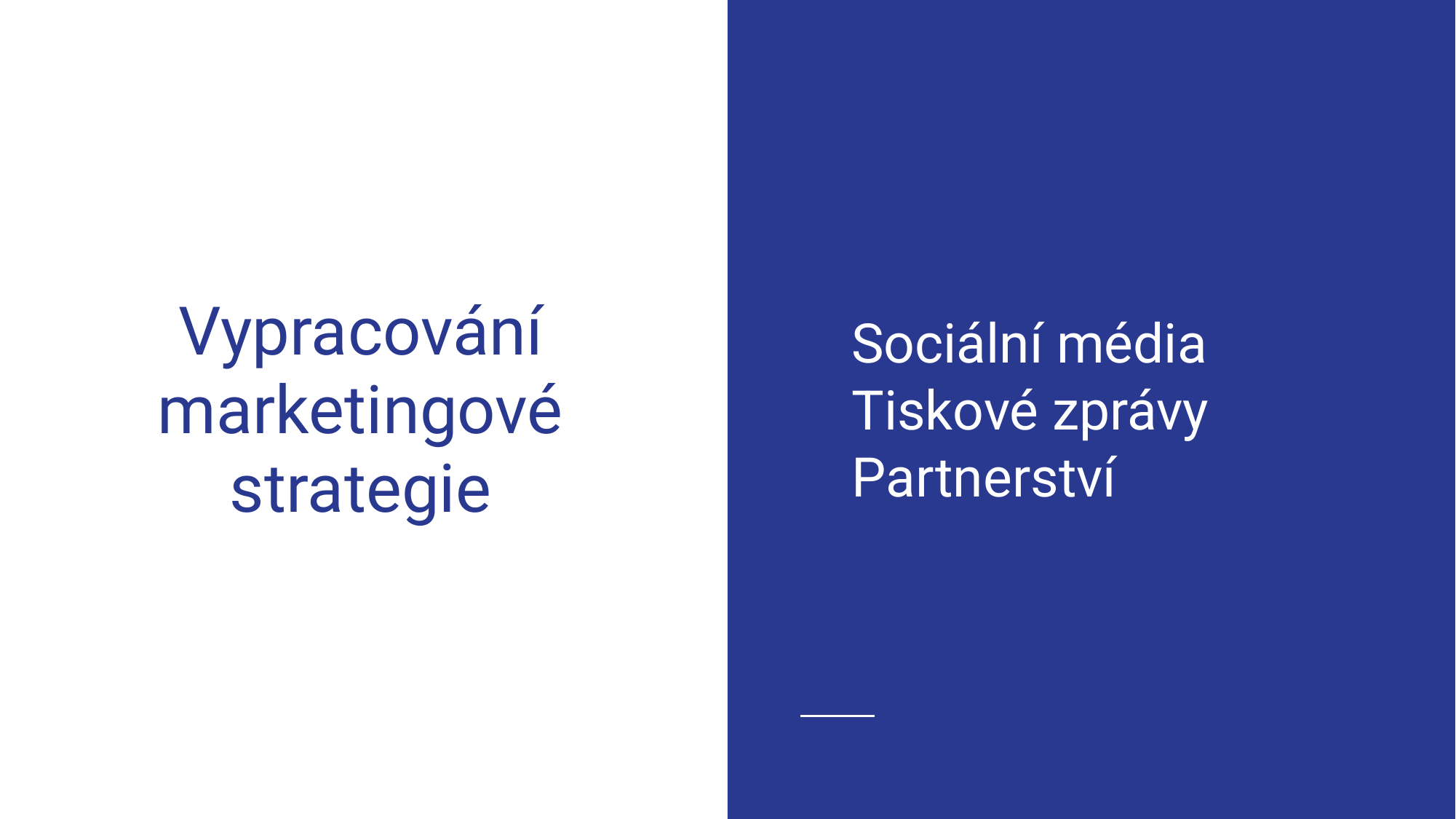

Sociální média
Tiskové zprávy
Partnerství
# Vypracování marketingové strategie